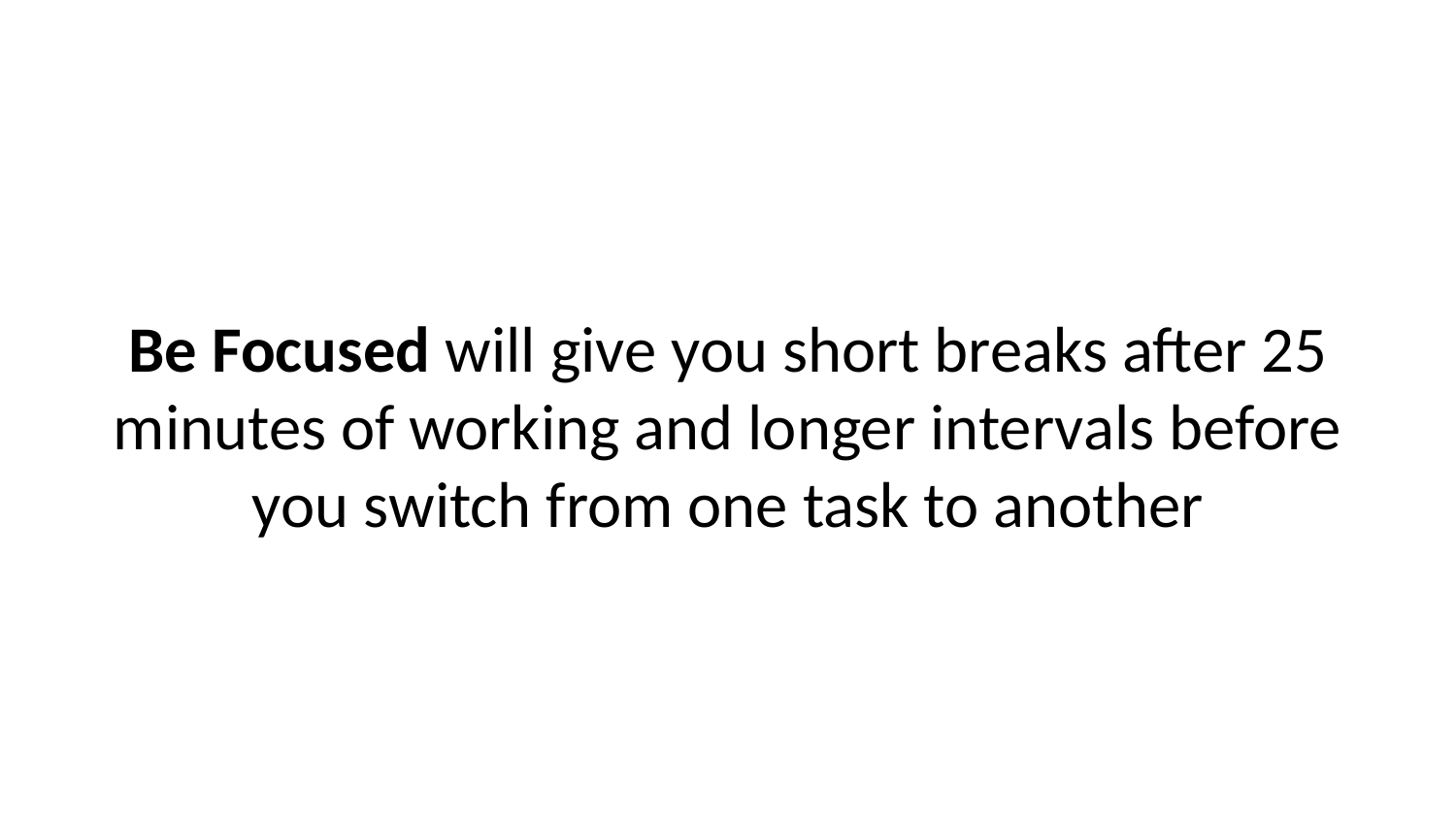

Be Focused will give you short breaks after 25 minutes of working and longer intervals before you switch from one task to another